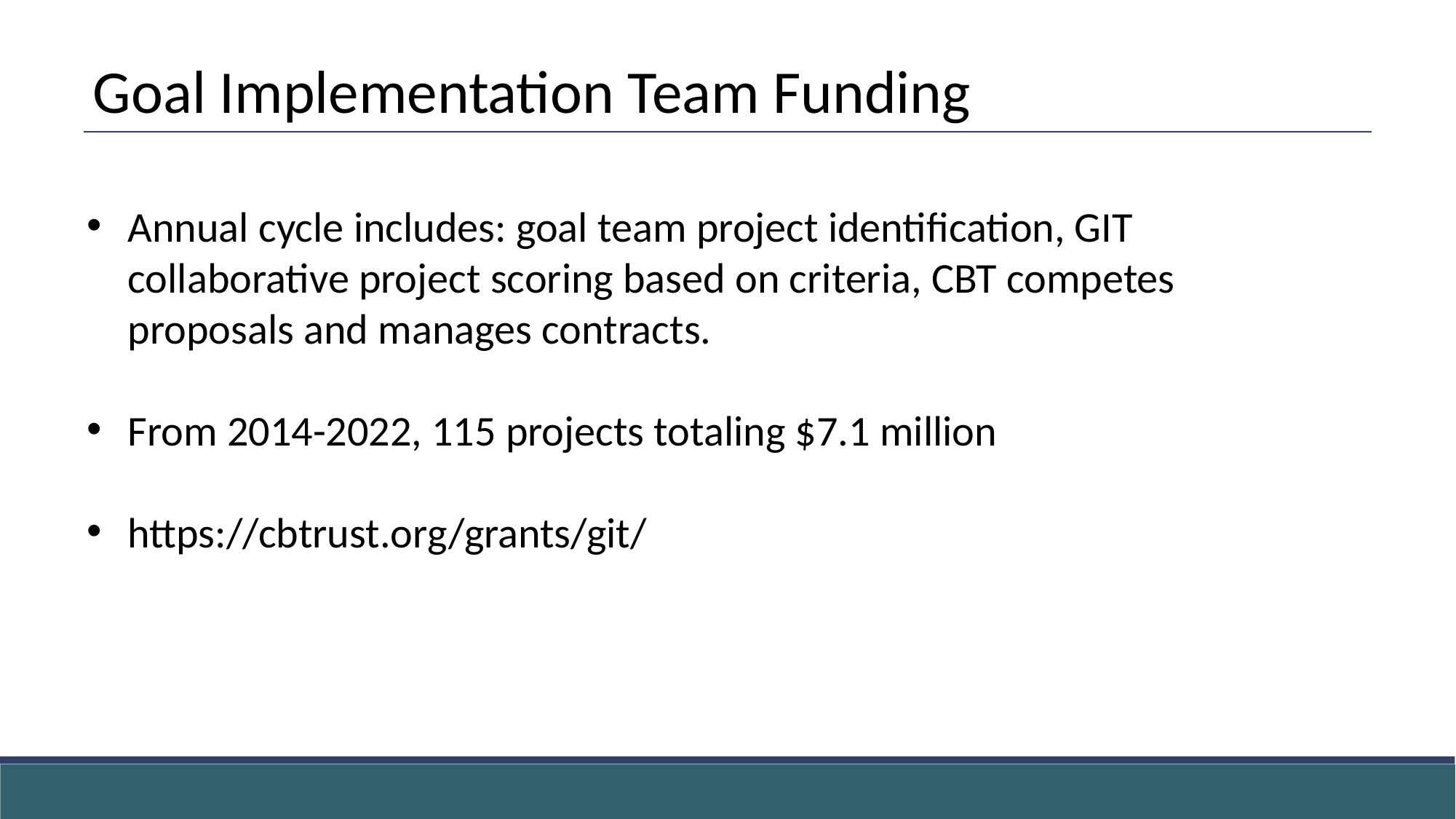

Goal Implementation Team Funding

Annual cycle includes: goal team project identification, GIT collaborative project scoring based on criteria, CBT competes proposals and manages contracts.

From 2014-2022, 115 projects totaling $7.1 million

https://cbtrust.org/grants/git/